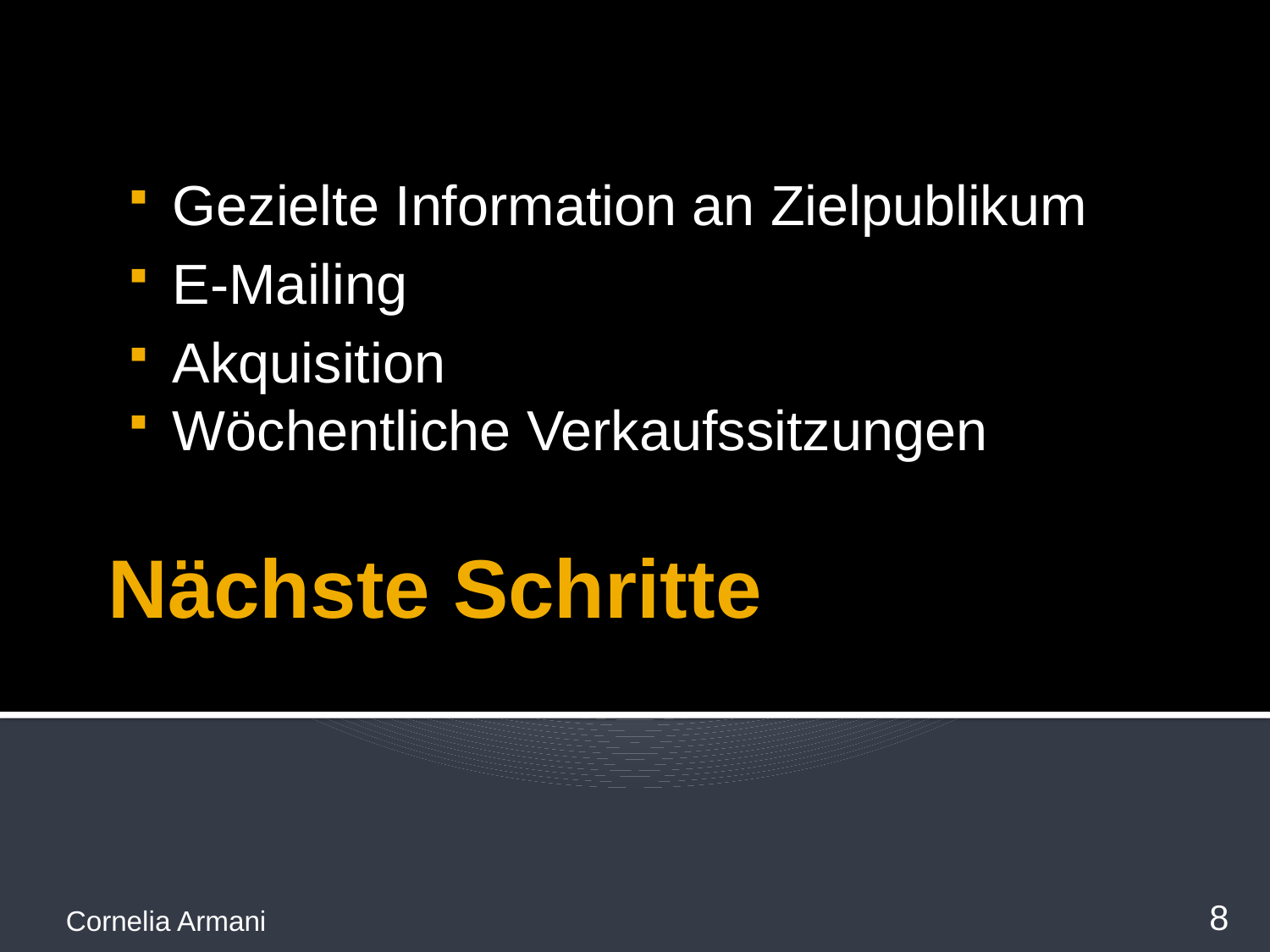

Gezielte Information an Zielpublikum
E-Mailing
Akquisition
Wöchentliche Verkaufssitzungen
# Nächste Schritte
Cornelia Armani
8